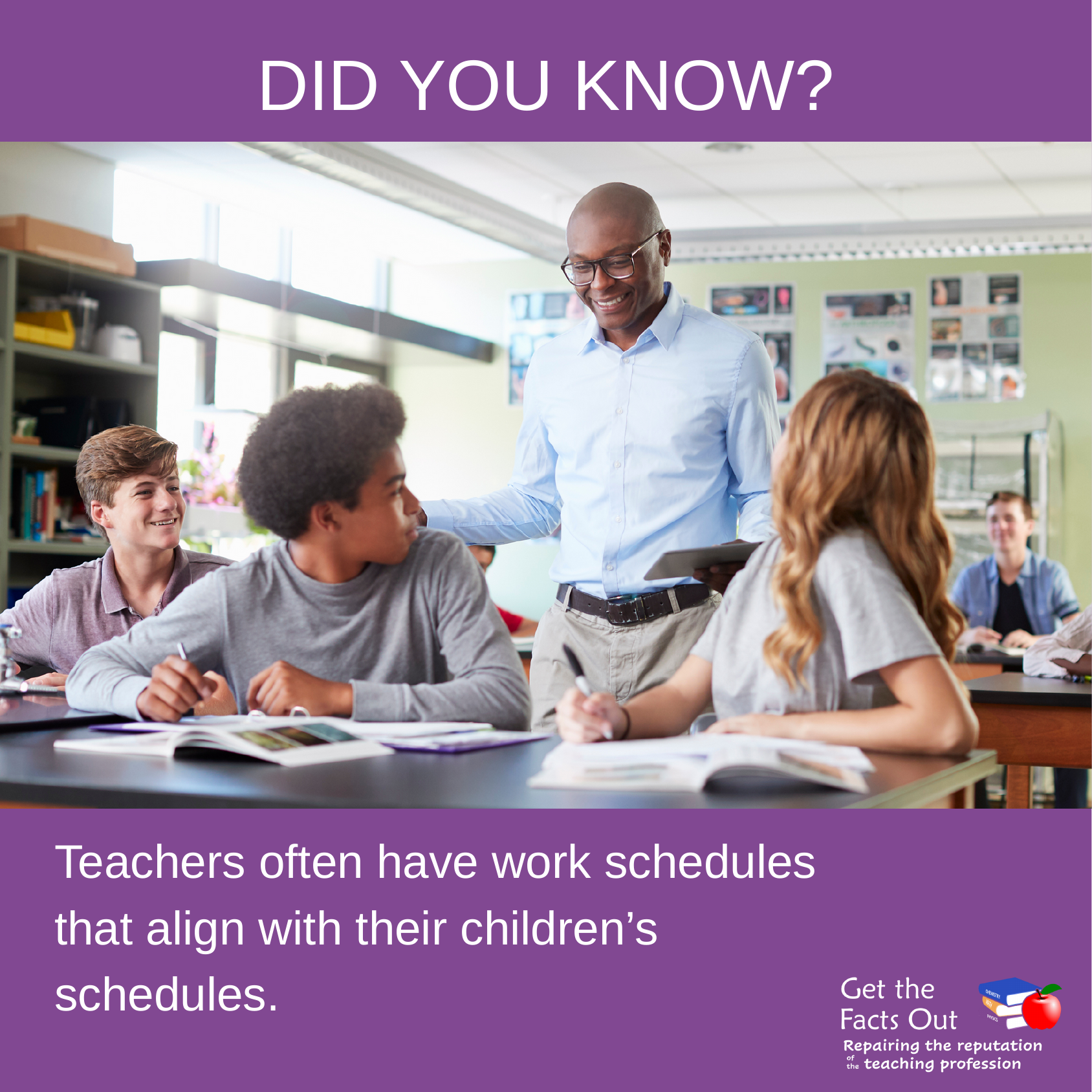

DID YOU KNOW?

Teachers often have work schedules
that align with their children’s
schedules.